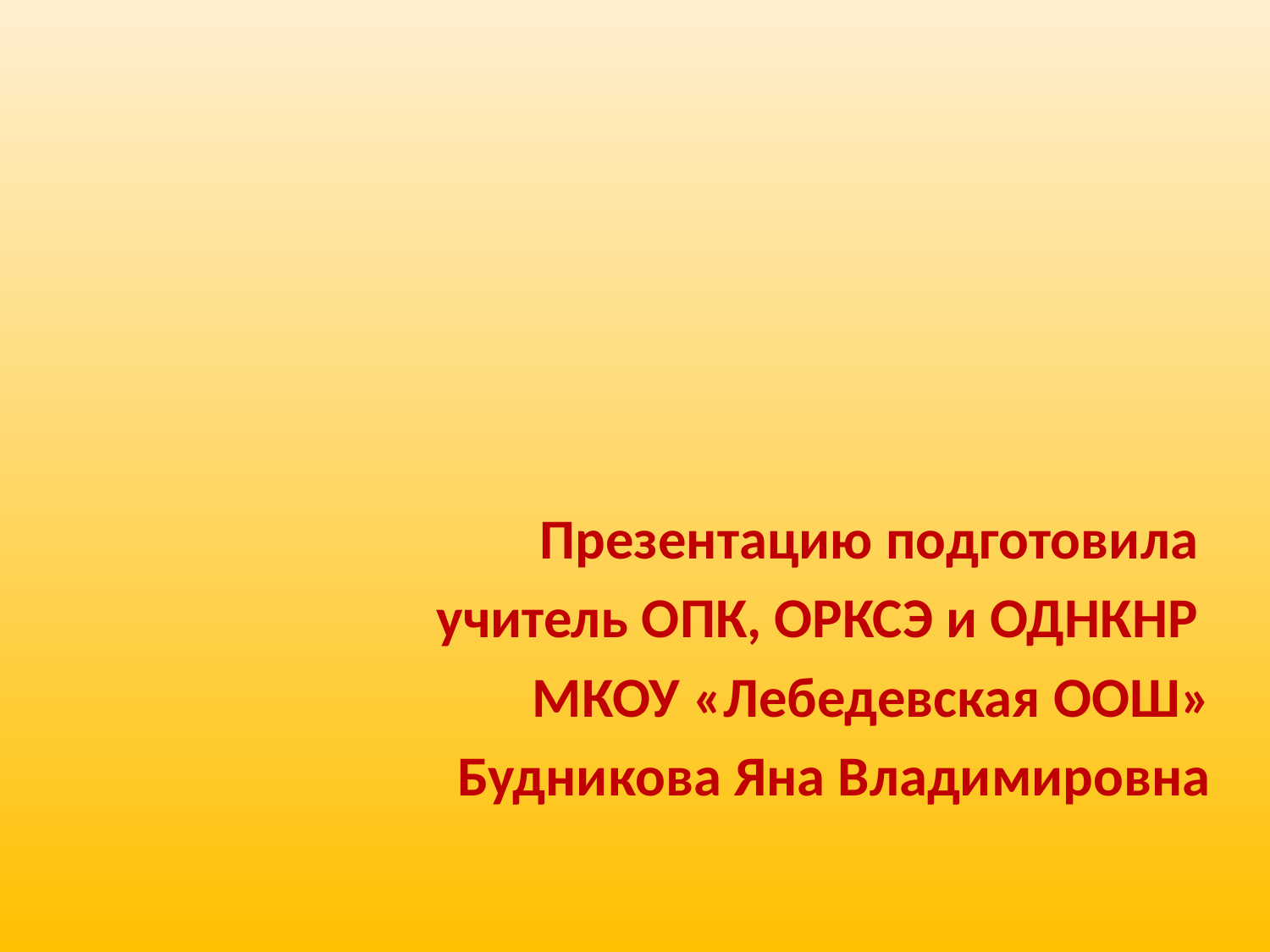

Презентацию подготовила
учитель ОПК, ОРКСЭ и ОДНКНР
МКОУ «Лебедевская ООШ»
Будникова Яна Владимировна